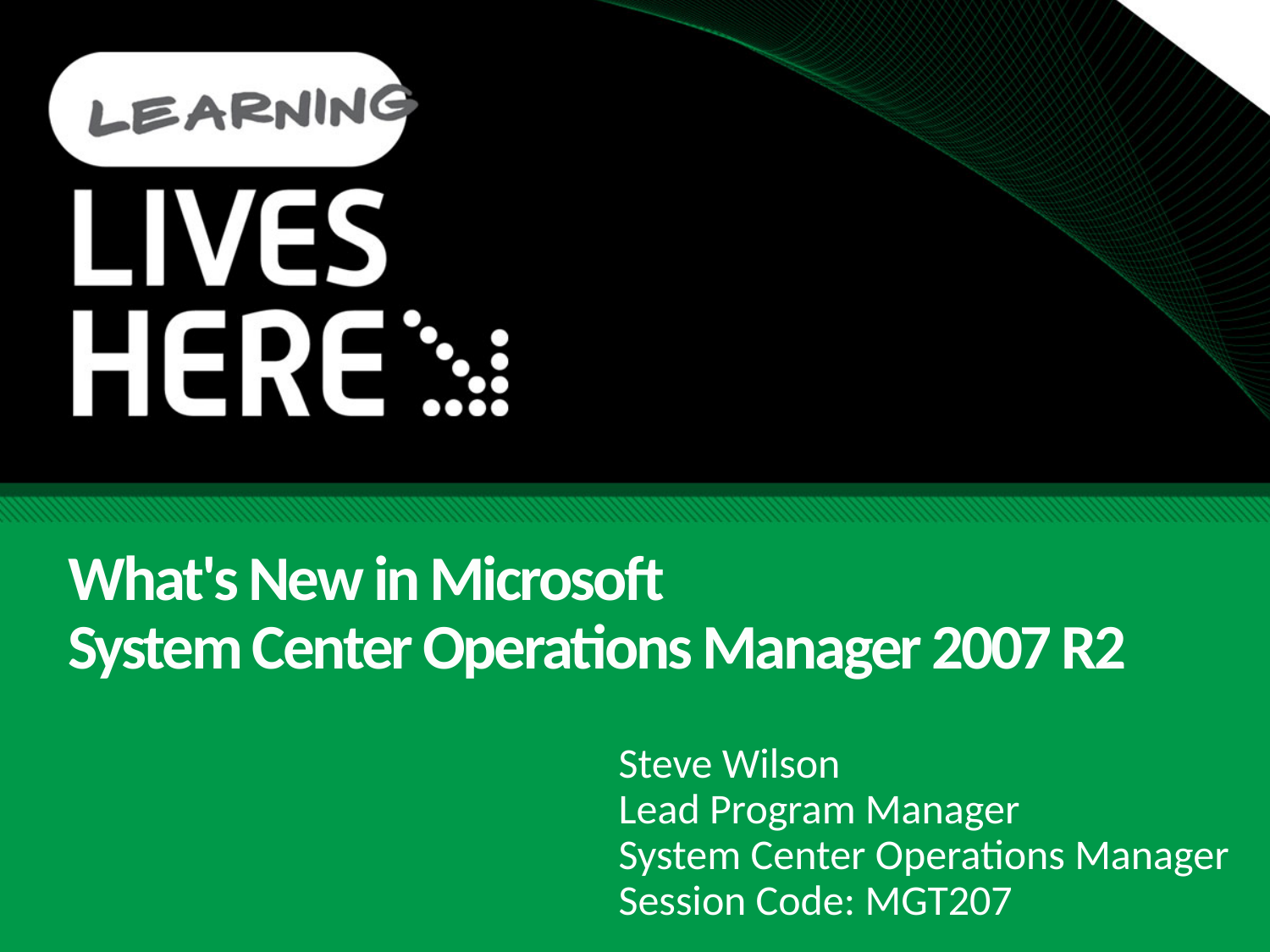

# What's New in Microsoft System Center Operations Manager 2007 R2
Steve Wilson
Lead Program Manager
System Center Operations Manager
Session Code: MGT207